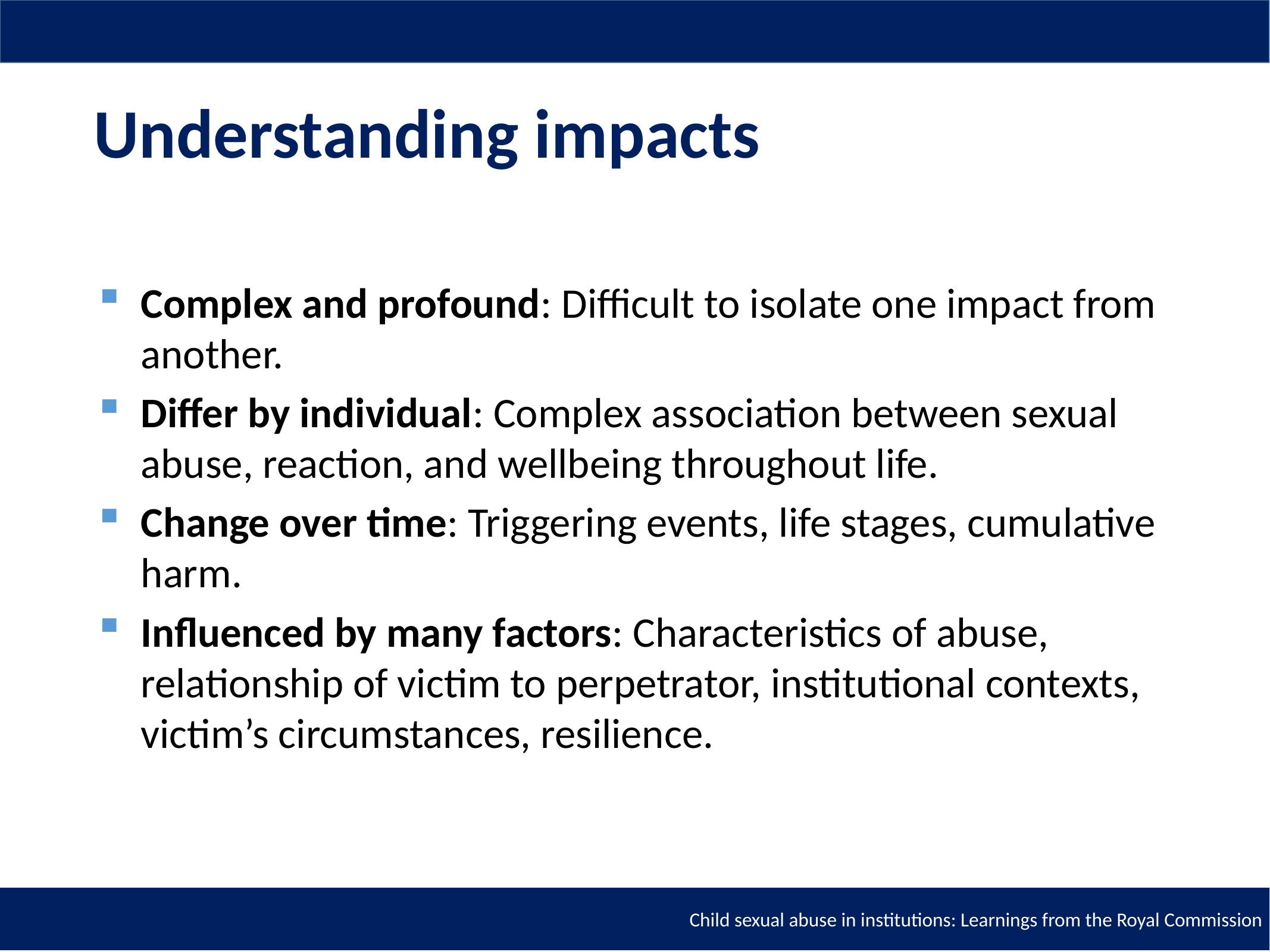

# Understanding impacts
Complex and profound: Difficult to isolate one impact from another.
Differ by individual: Complex association between sexual abuse, reaction, and wellbeing throughout life.
Change over time: Triggering events, life stages, cumulative harm.
Influenced by many factors: Characteristics of abuse, relationship of victim to perpetrator, institutional contexts, victim’s circumstances, resilience.

Child sexual abuse in institutions: Learnings from the Royal Commission